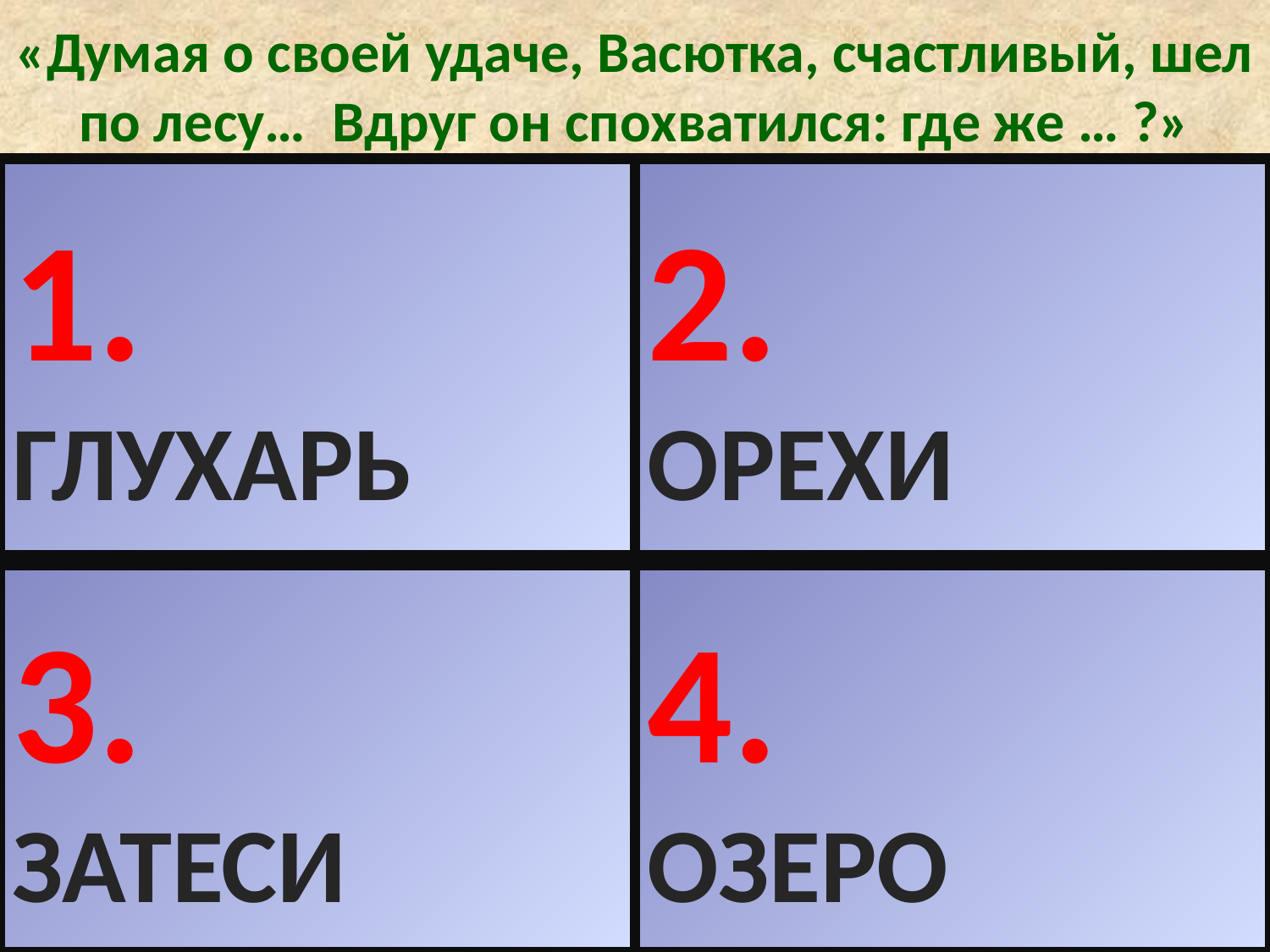

# «Думая о своей удаче, Васютка, счастливый, шел по лесу…  Вдруг он спохватился: где же … ?»
1.
ГЛУХАРЬ
2.
ОРЕХИ
3.
ЗАТЕСИ
4.
ОЗЕРО